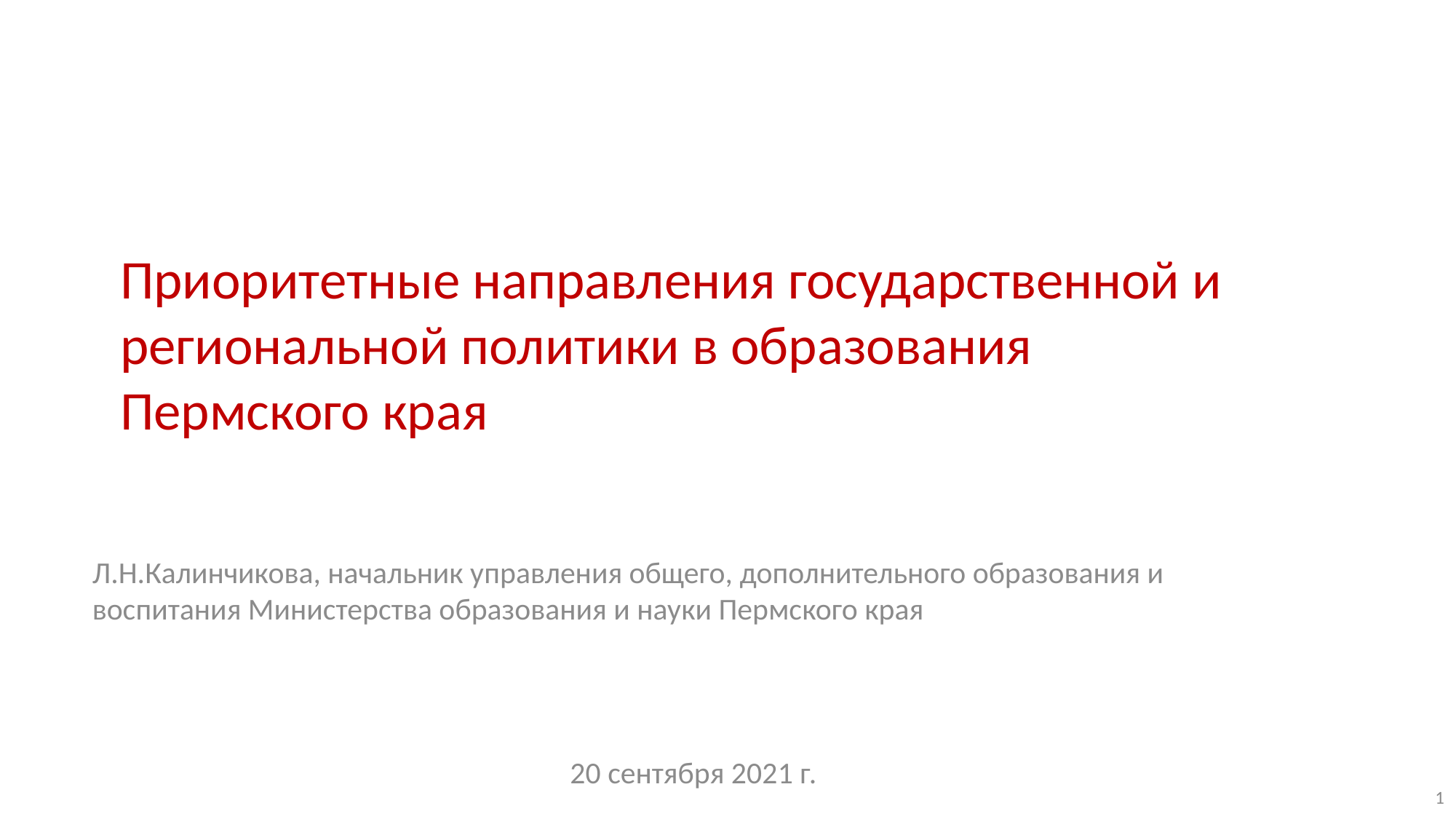

# Приоритетные направления государственной и региональной политики в образования Пермского края
Л.Н.Калинчикова, начальник управления общего, дополнительного образования и воспитания Министерства образования и науки Пермского края
20 сентября 2021 г.
1